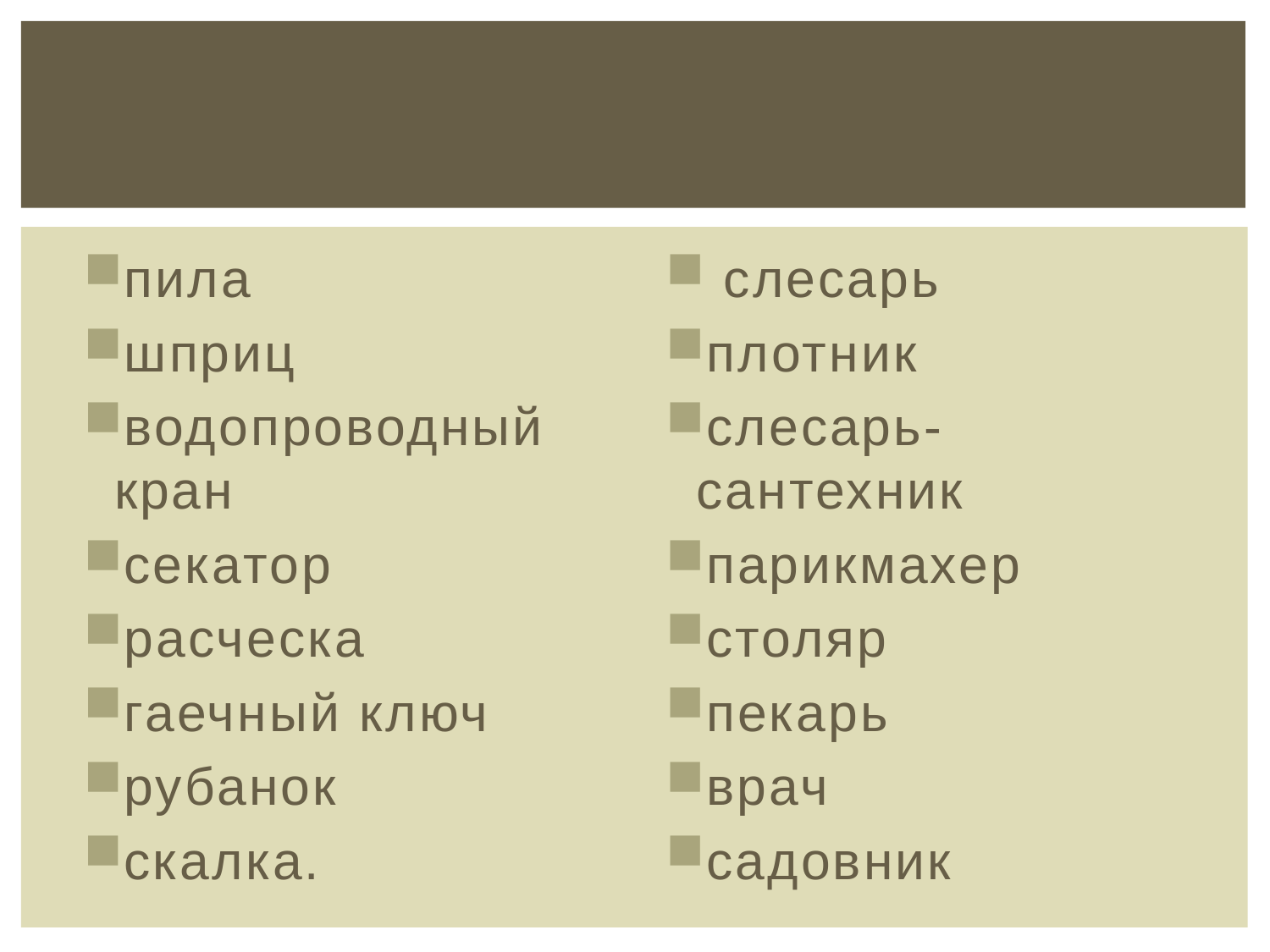

#
пила
шприц
водопроводный кран
секатор
расческа
гаечный ключ
рубанок
скалка.
 слесарь
плотник
слесарь-сантехник
парикмахер
столяр
пекарь
врач
садовник